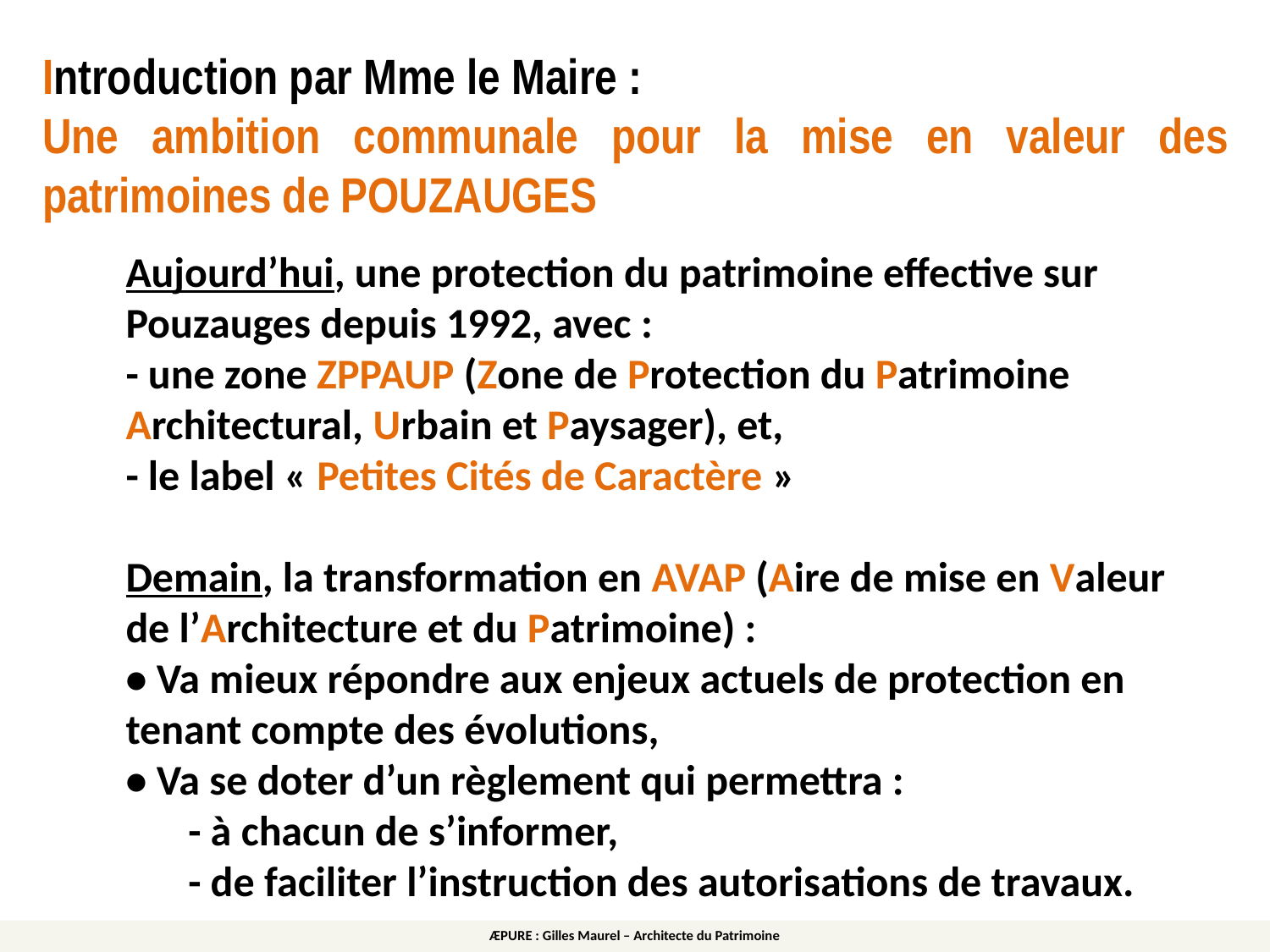

Introduction par Mme le Maire :
Une ambition communale pour la mise en valeur des patrimoines de POUZAUGES
Aujourd’hui, une protection du patrimoine effective sur Pouzauges depuis 1992, avec :
- une zone ZPPAUP (Zone de Protection du Patrimoine Architectural, Urbain et Paysager), et,
- le label « Petites Cités de Caractère »

Demain, la transformation en AVAP (Aire de mise en Valeur de l’Architecture et du Patrimoine) :
• Va mieux répondre aux enjeux actuels de protection en tenant compte des évolutions,
• Va se doter d’un règlement qui permettra :
- à chacun de s’informer,
- de faciliter l’instruction des autorisations de travaux.
ÆPURE : Gilles Maurel – Architecte du Patrimoine